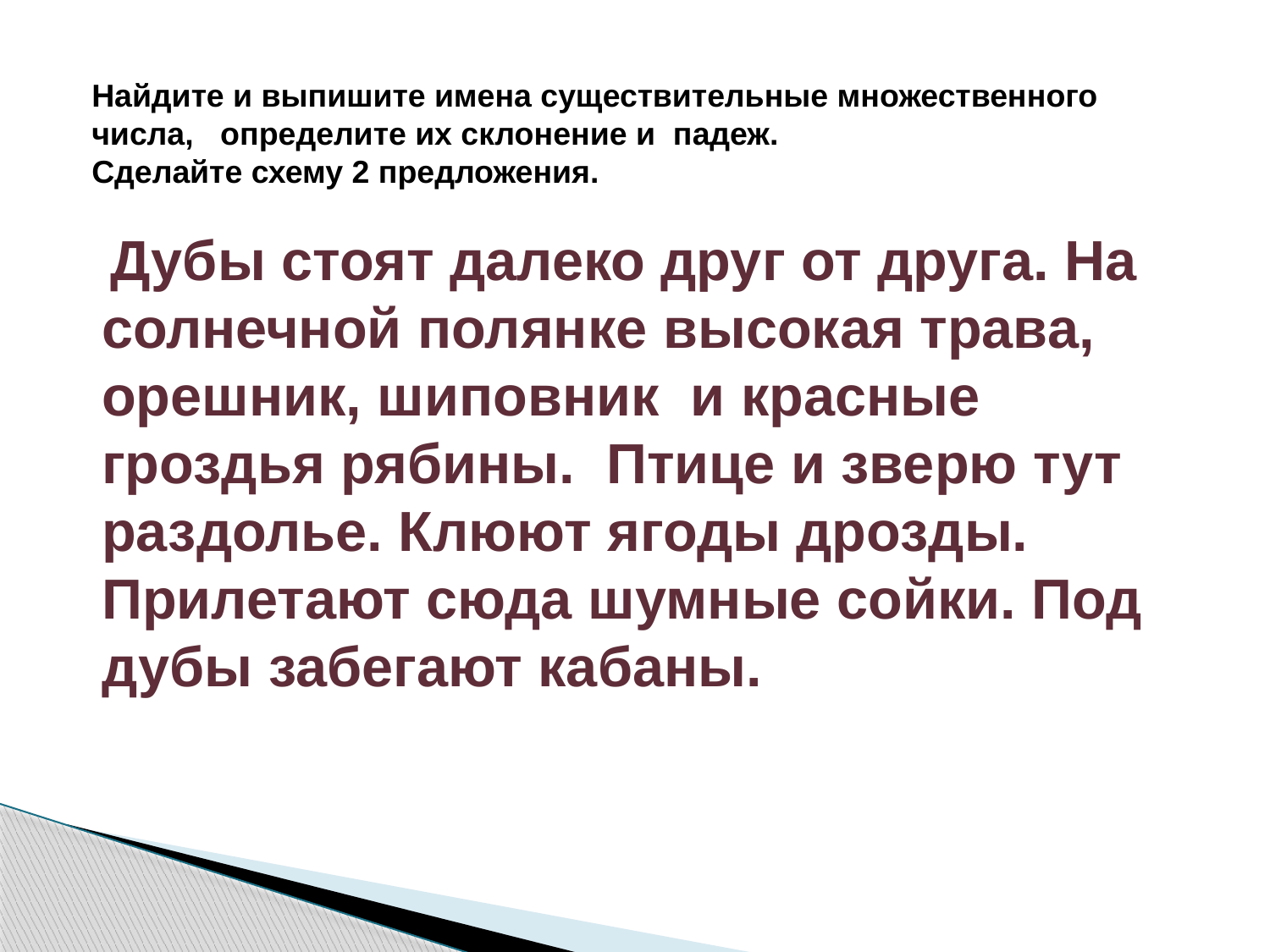

Найдите и выпишите имена существительные множественного числа,   определите их склонение и  падеж.
Сделайте схему 2 предложения.
 Дубы стоят далеко друг от друга. На солнечной полянке высокая трава, орешник, шиповник  и красные гроздья рябины.  Птице и зверю тут раздолье. Клюют ягоды дрозды. Прилетают сюда шумные сойки. Под дубы забегают кабаны.